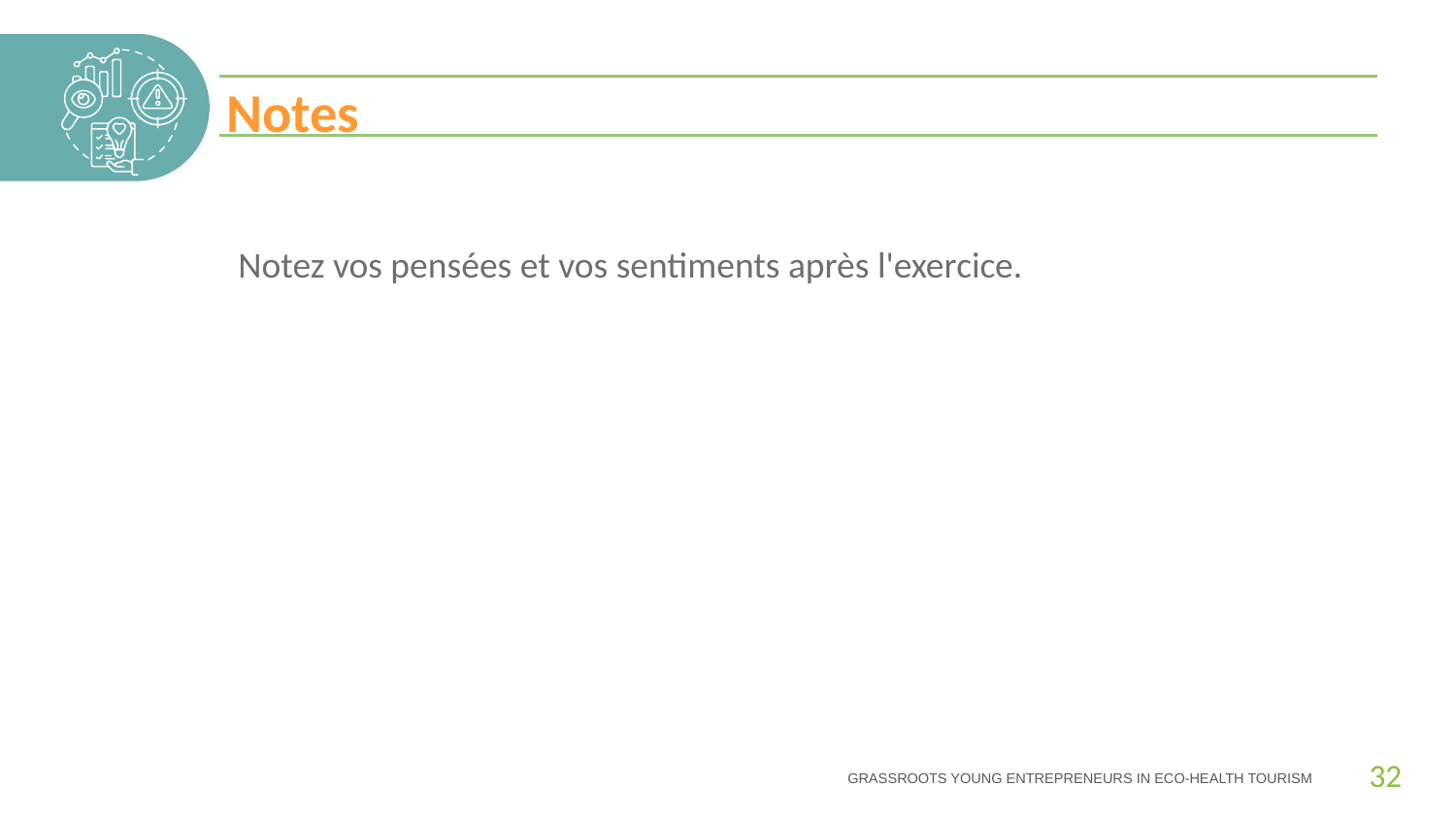

Notes

Notez vos pensées et vos sentiments après l'exercice.

32
GRASSROOTS YOUNG ENTREPRENEURS IN ECO-HEALTH TOURISM